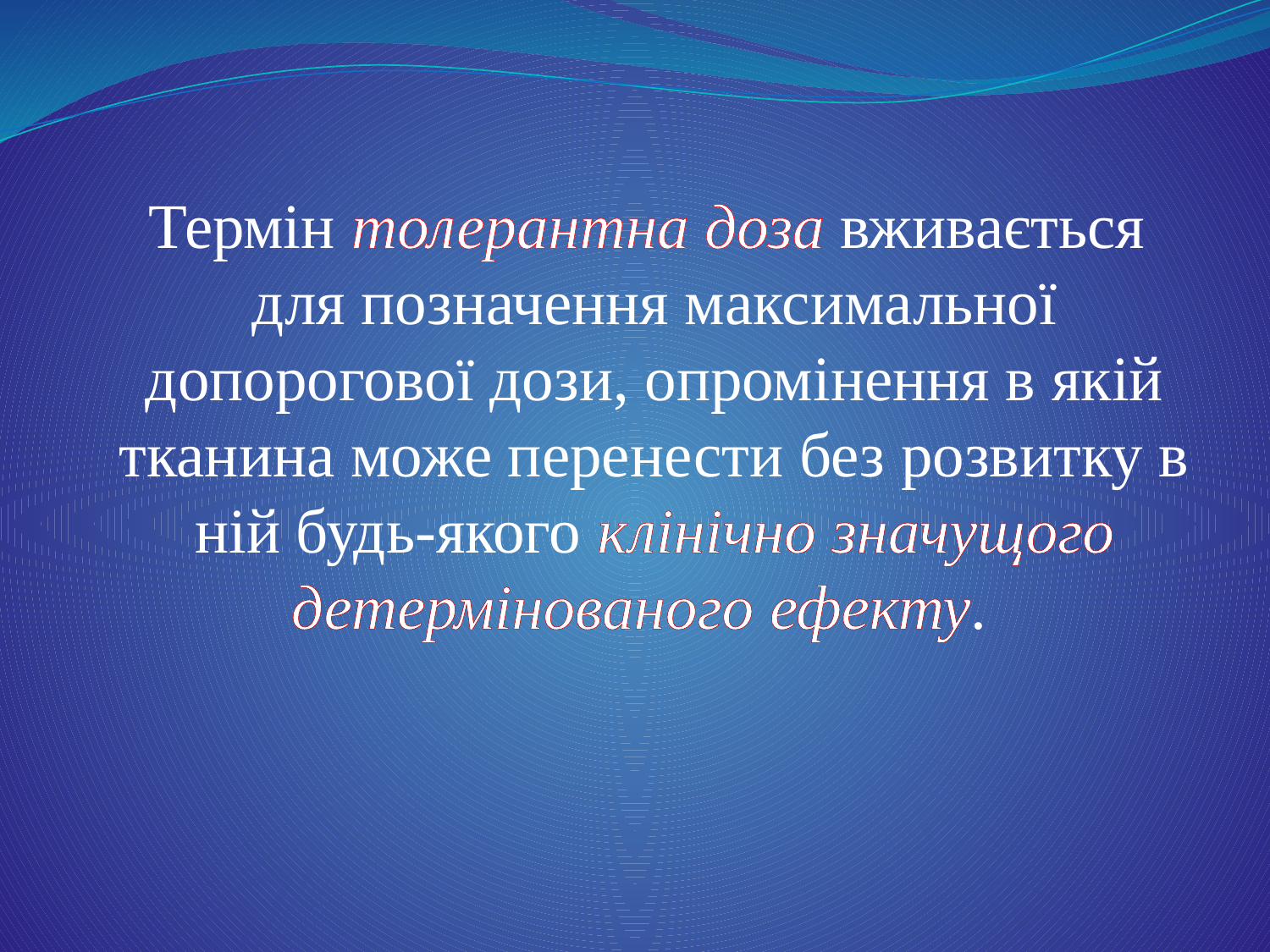

Термін толерантна доза вживається
для позначення максимальної допорогової дози, опромінення в якій тканина може перенести без розвитку в ній будь-якого клінічно значущого детермінованого ефекту.